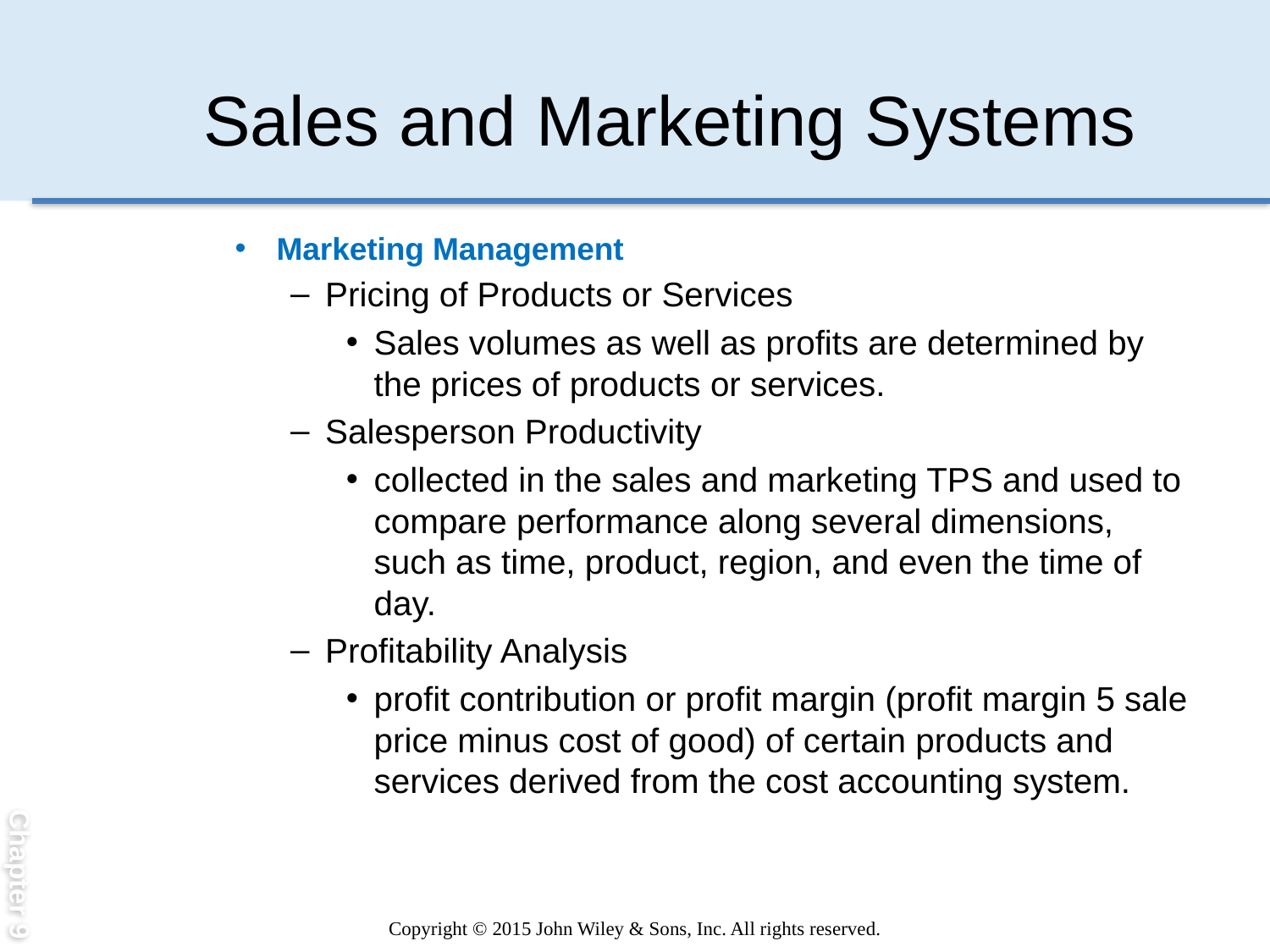

Chapter 9
# Sales and Marketing Systems
Marketing Management
Pricing of Products or Services
Sales volumes as well as profits are determined by the prices of products or services.
Salesperson Productivity
collected in the sales and marketing TPS and used to compare performance along several dimensions, such as time, product, region, and even the time of day.
Profitability Analysis
profit contribution or profit margin (profit margin 5 sale price minus cost of good) of certain products and services derived from the cost accounting system.